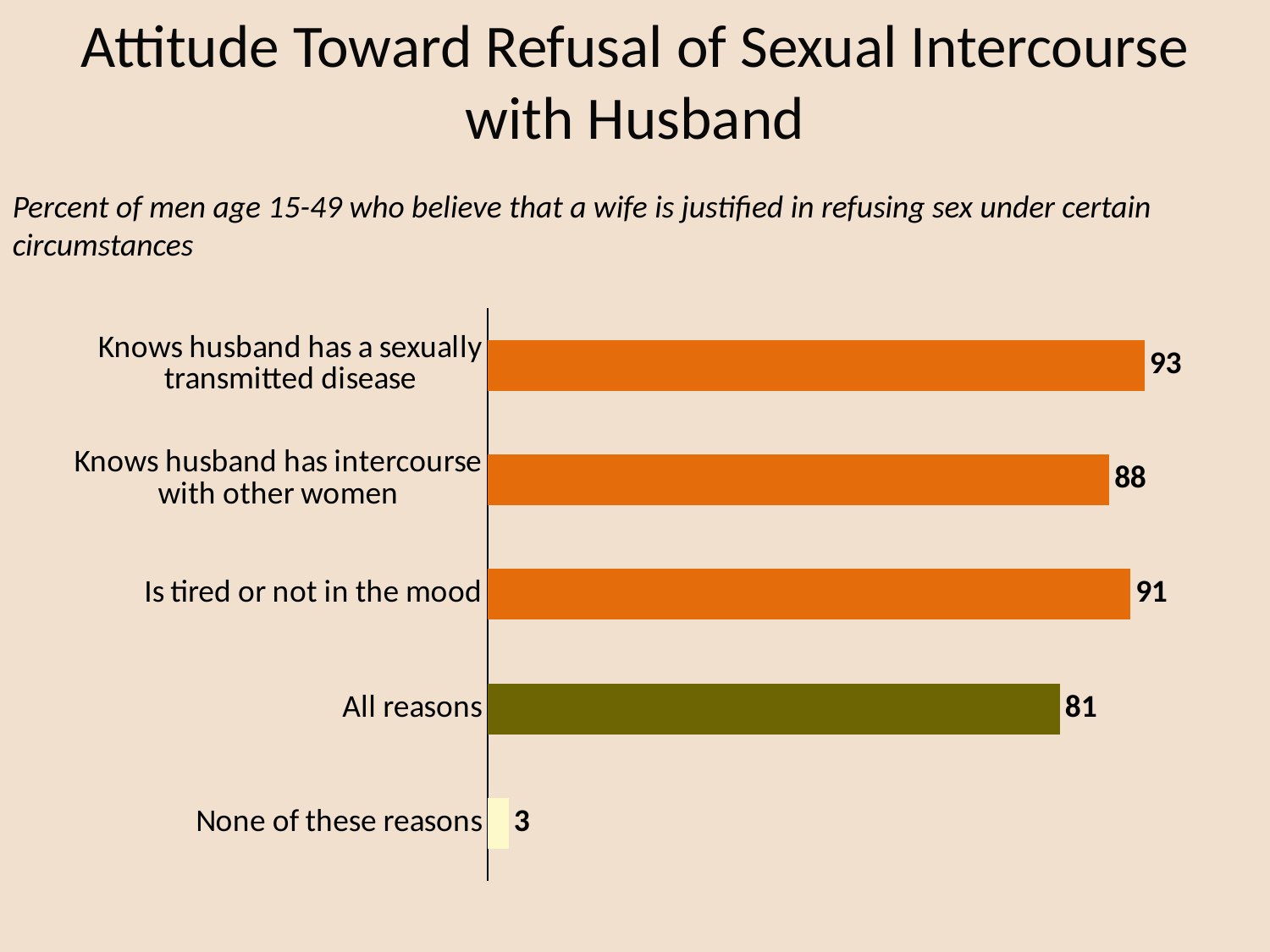

# Attitude Toward Refusal of Sexual Intercourse with Husband
Percent of men age 15-49 who believe that a wife is justified in refusing sex under certain circumstances

### Chart

| Category | Series 1 |
|---|---|
| None of these reasons | 3.0 |
| All reasons | 81.0 |
| Is tired or not in the mood | 91.0 |
| Knows husband has intercourse with other women | 88.0 |
| Knows husband has a sexually transmitted disease | 93.0 |